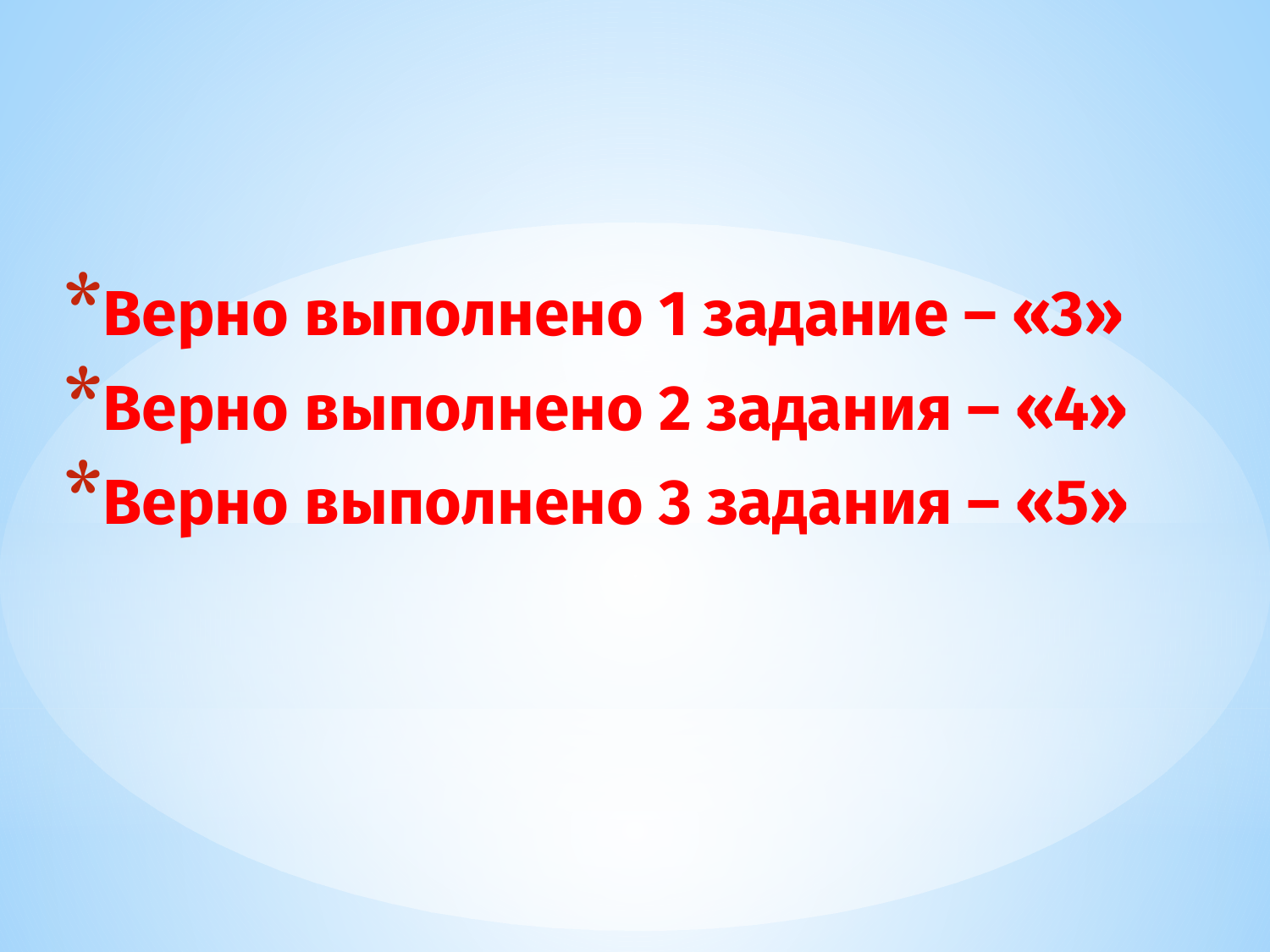

Верно выполнено 1 задание – «3»
Верно выполнено 2 задания – «4»
Верно выполнено 3 задания – «5»